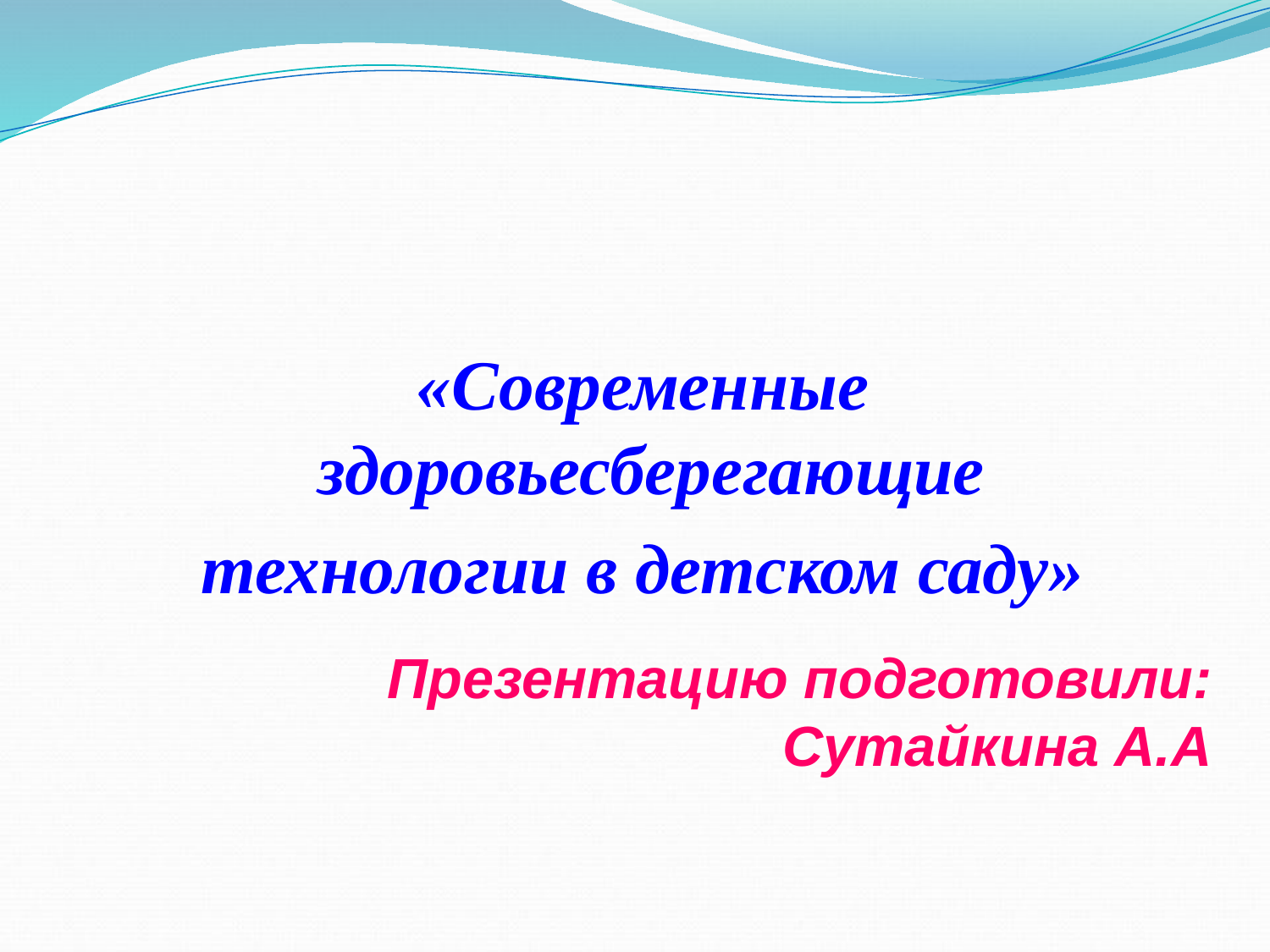

#

«Современные здоровьесберегающие
технологии в детском саду»
Презентацию подготовили:
Сутайкина А.А